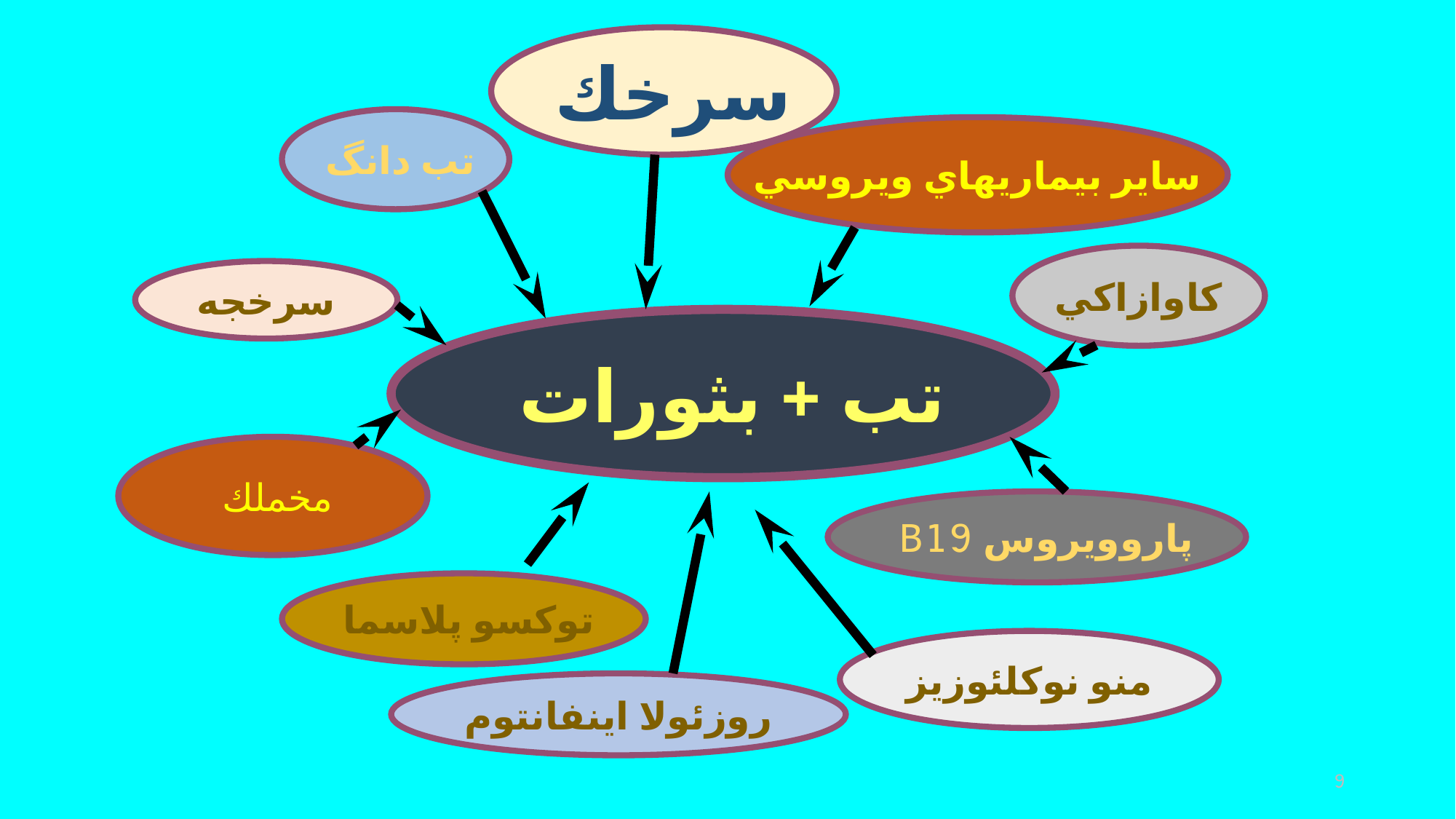

سرخك
تب دانگ
ساير بيماريهاي ويروسي

كاوازاكي
سرخجه

تب + بثورات

مخملك

پاروويروس B19

توكسو پلاسما
منو نوكلئوزيز
روزئولا اينفانتوم
9